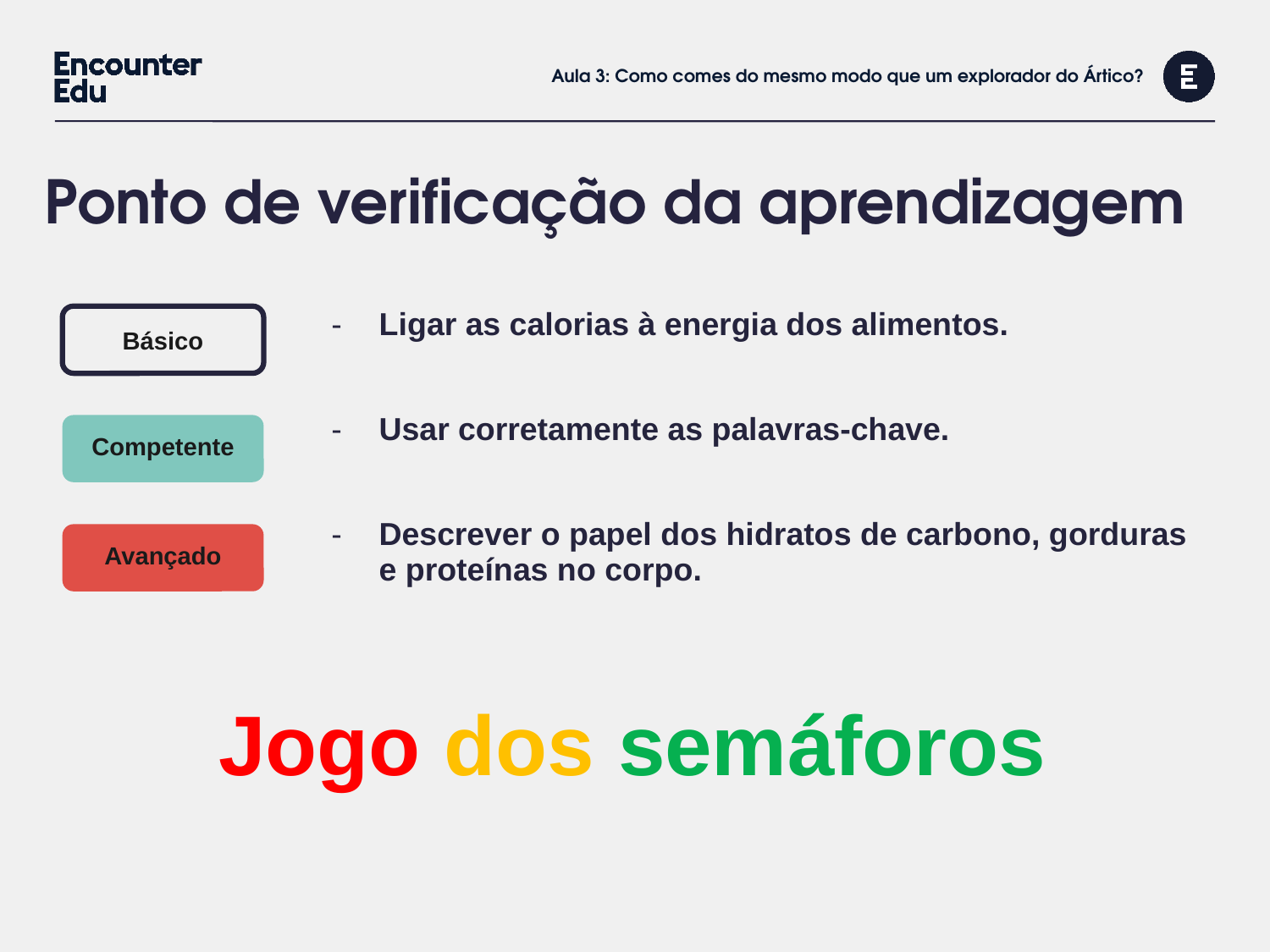

# Aula 3: Como comes do mesmo modo que um explorador do Ártico?
Ponto de verificação da aprendizagem
Básico
| Ligar as calorias à energia dos alimentos. |
| --- |
| Usar corretamente as palavras-chave. |
| Descrever o papel dos hidratos de carbono, gorduras e proteínas no corpo. |
Competente
Avançado
Jogo dos semáforos